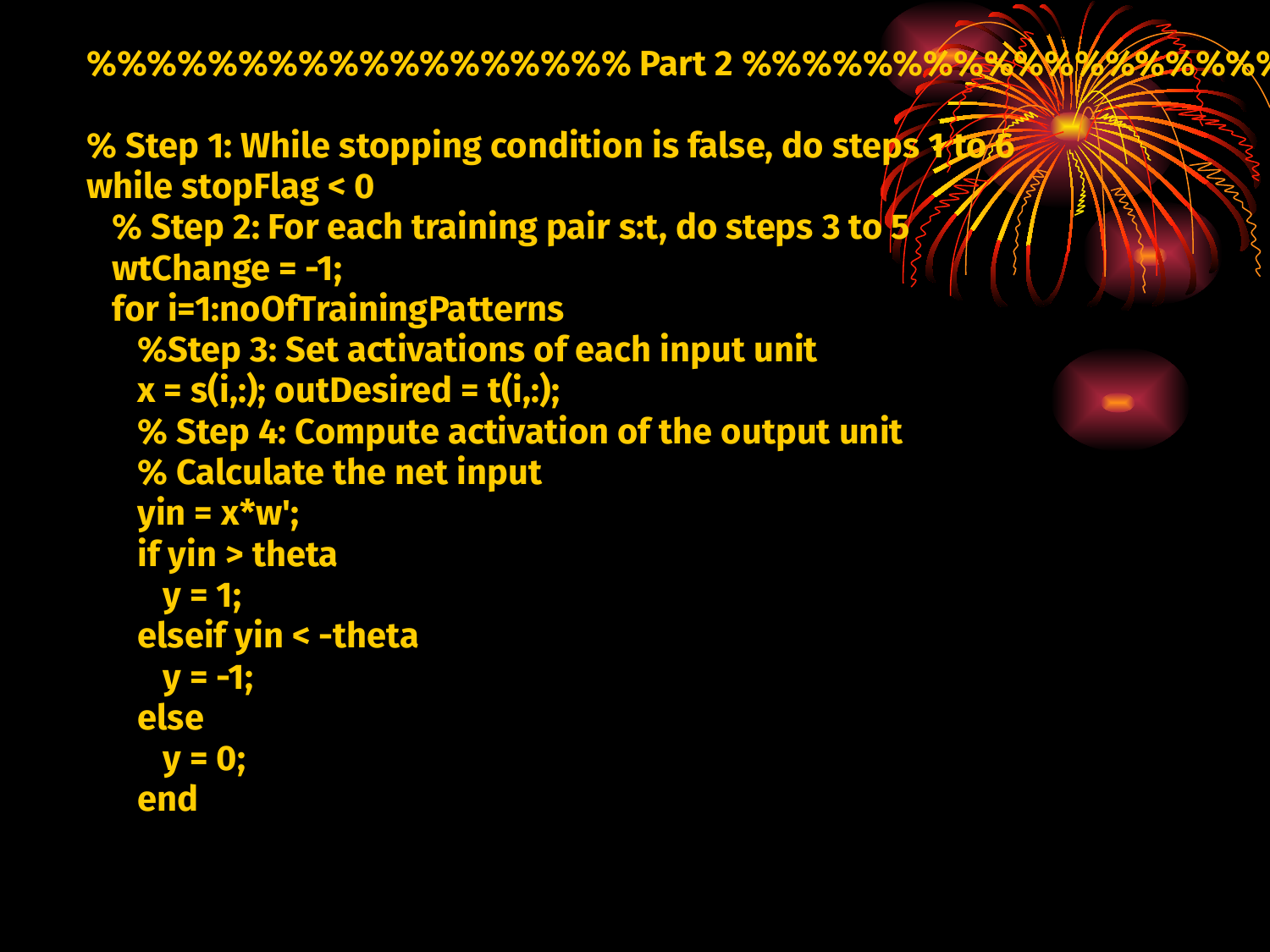

%%%%%%%%%%%%%%%%%% Part 2 %%%%%%%%%%%%%%%%%%

% Step 1: While stopping condition is false, do steps 1 to 6
while stopFlag < 0
   % Step 2: For each training pair s:t, do steps 3 to 5
   wtChange = -1;
   for i=1:noOfTrainingPatterns
      %Step 3: Set activations of each input unit
      x = s(i,:); outDesired = t(i,:);
      % Step 4: Compute activation of the output unit
      % Calculate the net input
      yin = x*w';
      if yin > theta
         y = 1;
      elseif yin < -theta
         y = -1;
      else
         y = 0;
      end